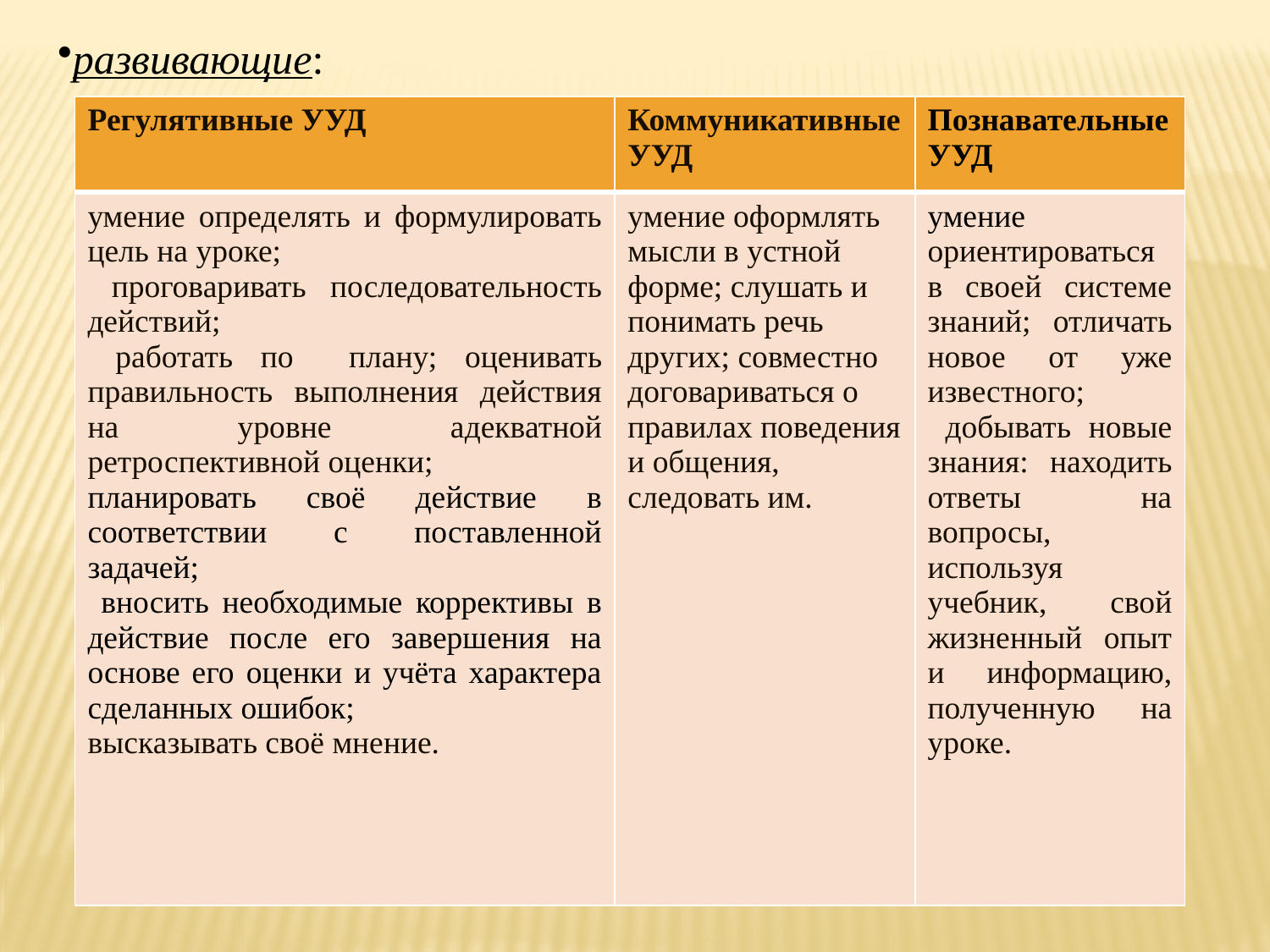

развивающие:

| Регулятивные УУД | Коммуникативные УУД | Познавательные УУД |
| --- | --- | --- |
| умение определять и формулировать цель на уроке; проговаривать последовательность действий; работать по плану; оценивать правильность выполнения действия на уровне адекватной ретроспективной оценки; планировать своё действие в соответствии с поставленной задачей; вносить необходимые коррективы в действие после его завершения на основе его оценки и учёта характера сделанных ошибок; высказывать своё мнение. | умение оформлять мысли в устной форме; слушать и понимать речь других; совместно договариваться о правилах поведения и общения, следовать им. | умение ориентироваться в своей системе знаний; отличать новое от уже известного; добывать новые знания: находить ответы на вопросы, используя учебник, свой жизненный опыт и информацию, полученную на уроке. |